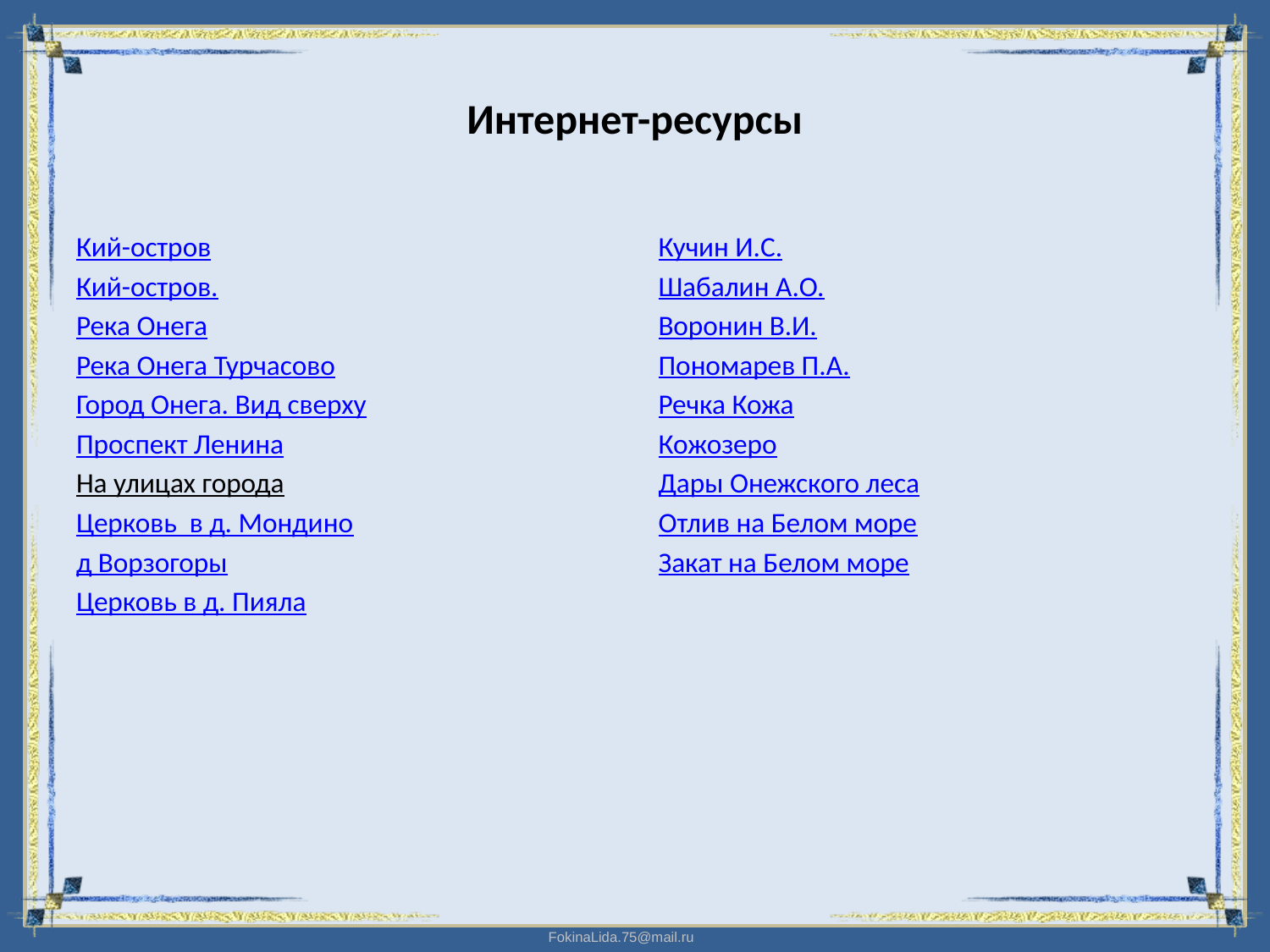

# Интернет-ресурсы
Кий-остров
Кий-остров.
Река Онега
Река Онега Турчасово
Город Онега. Вид сверху
Проспект Ленина
На улицах города
Церковь  в д. Мондино
д Ворзогоры
Церковь в д. Пияла

Кучин И.С.
Шабалин А.О.
Воронин В.И.
Пономарев П.А.
Речка Кожа
Кожозеро
Дары Онежского леса
Отлив на Белом море
Закат на Белом море